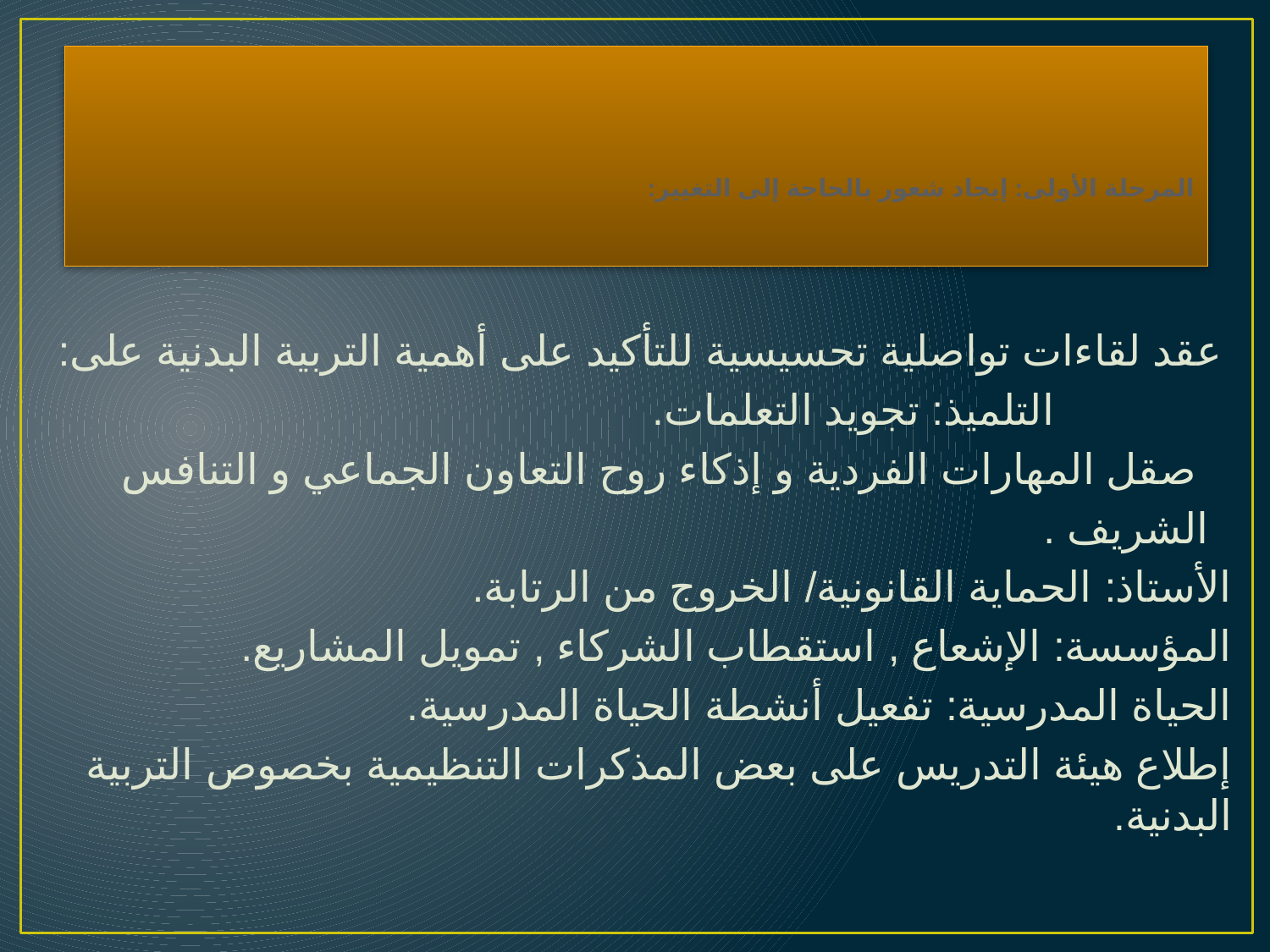

# المرحلة الأولى: إيجاد شعور بالحاجة إلى التغيير:

	 عقد لقاءات تواصلية تحسيسية للتأكيد على أهمية التربية البدنية على:
               التلميذ: تجويد التعلمات.
   	صقل المهارات الفردية و إذكاء روح التعاون الجماعي و التنافس
  	الشريف .
	الأستاذ: الحماية القانونية/ الخروج من الرتابة.
	المؤسسة: الإشعاع , استقطاب الشركاء , تمويل المشاريع.
	الحياة المدرسية: تفعيل أنشطة الحياة المدرسية.
	إطلاع هيئة التدريس على بعض المذكرات التنظيمية بخصوص التربية البدنية.